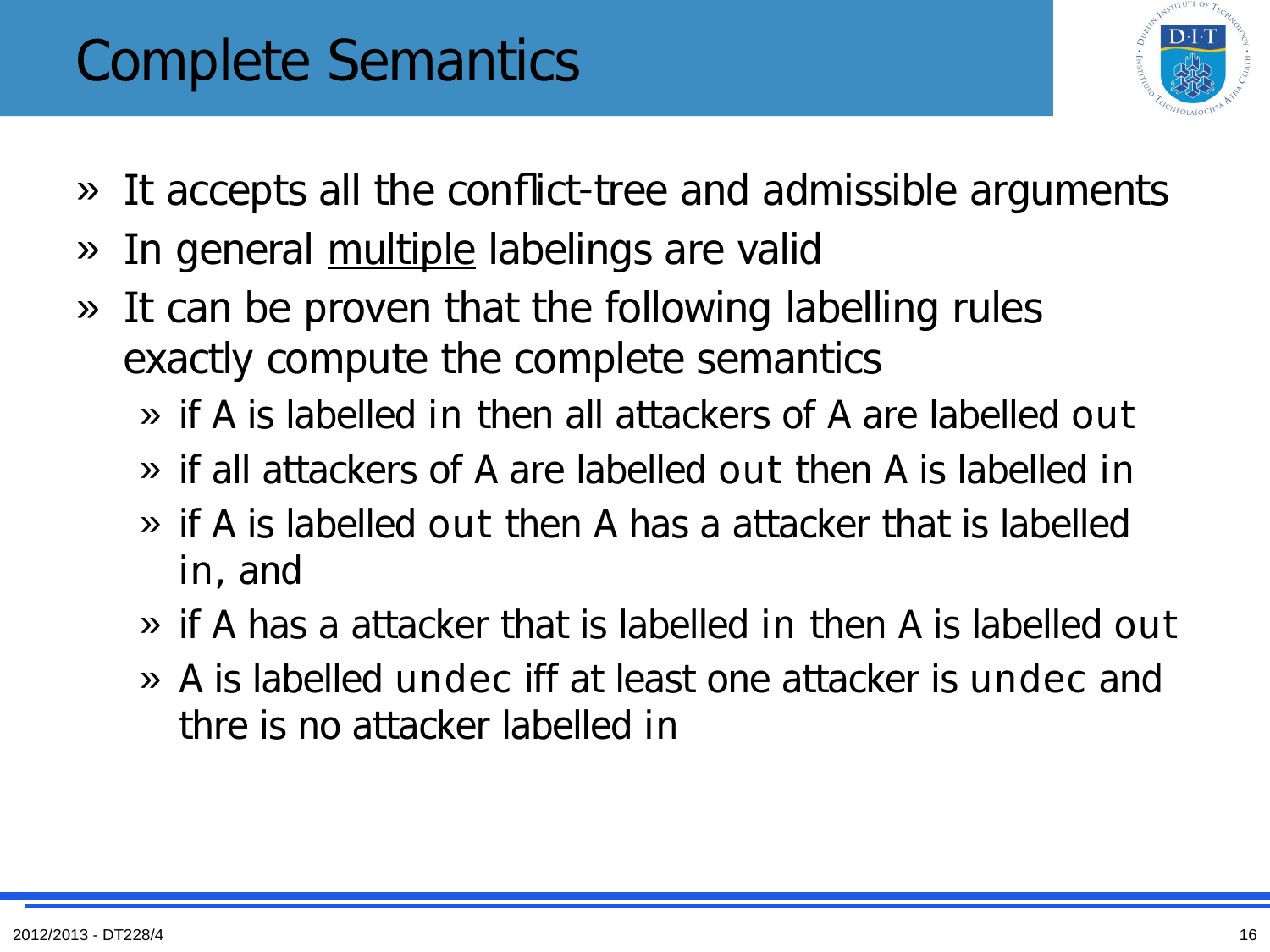

# Complete Semantics
It accepts all the conflict-tree and admissible arguments
In general multiple labelings are valid
It can be proven that the following labelling rules exactly compute the complete semantics
if A is labelled in then all attackers of A are labelled out
if all attackers of A are labelled out then A is labelled in
if A is labelled out then A has a attacker that is labelled in, and
if A has a attacker that is labelled in then A is labelled out
A is labelled undec iff at least one attacker is undec and thre is no attacker labelled in

2012/2013 - DT228/4
16